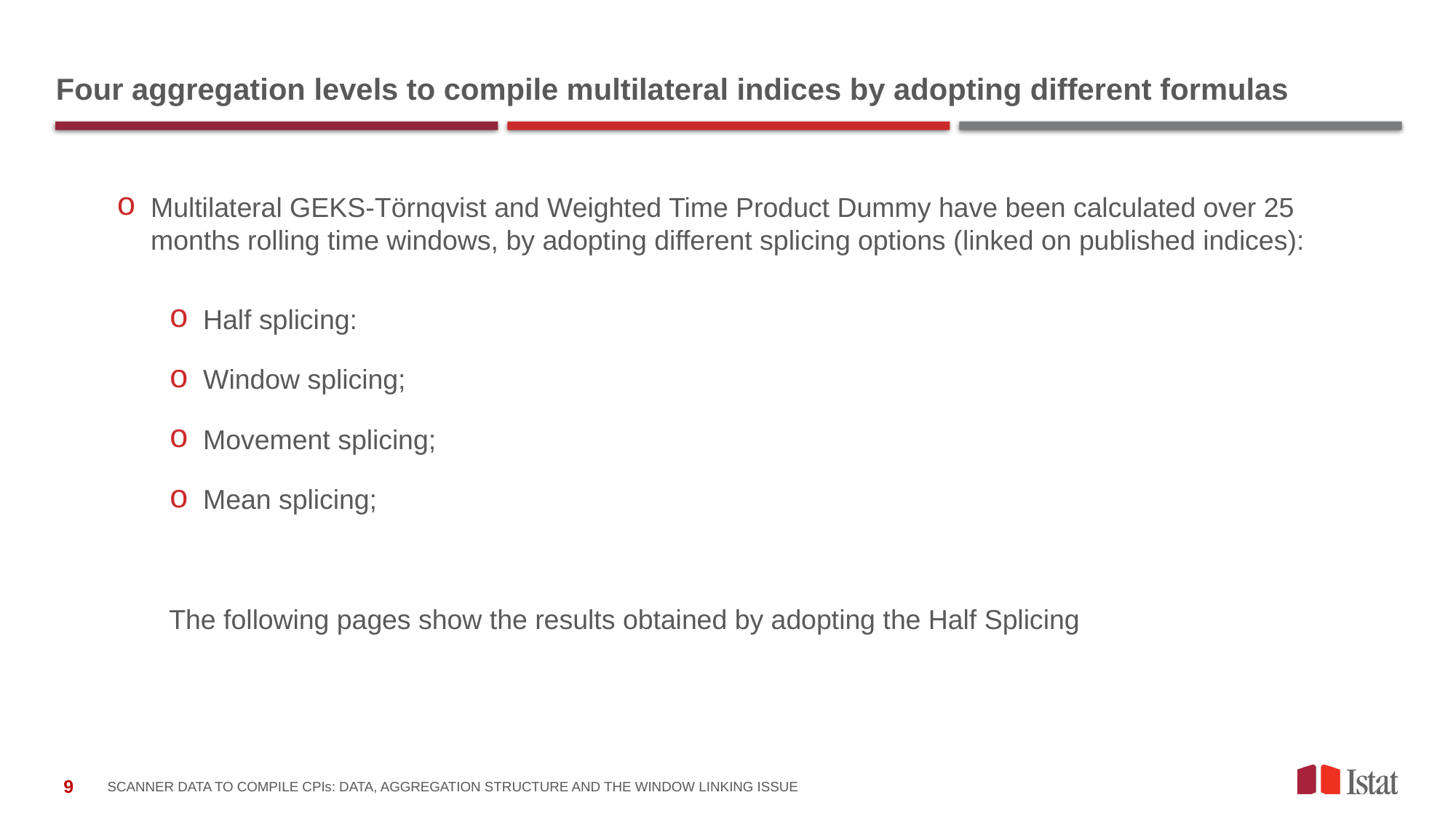

# Four aggregation levels to compile multilateral indices by adopting different formulas

Multilateral GEKS-Törnqvist and Weighted Time Product Dummy have been calculated over 25 months rolling time windows, by adopting different splicing options (linked on published indices):
Half splicing:
Window splicing;
Movement splicing;
Mean splicing;

The following pages show the results obtained by adopting the Half Splicing

Scanner data to compile CPIs: Data, Aggregation structure and the Window Linking issue
9